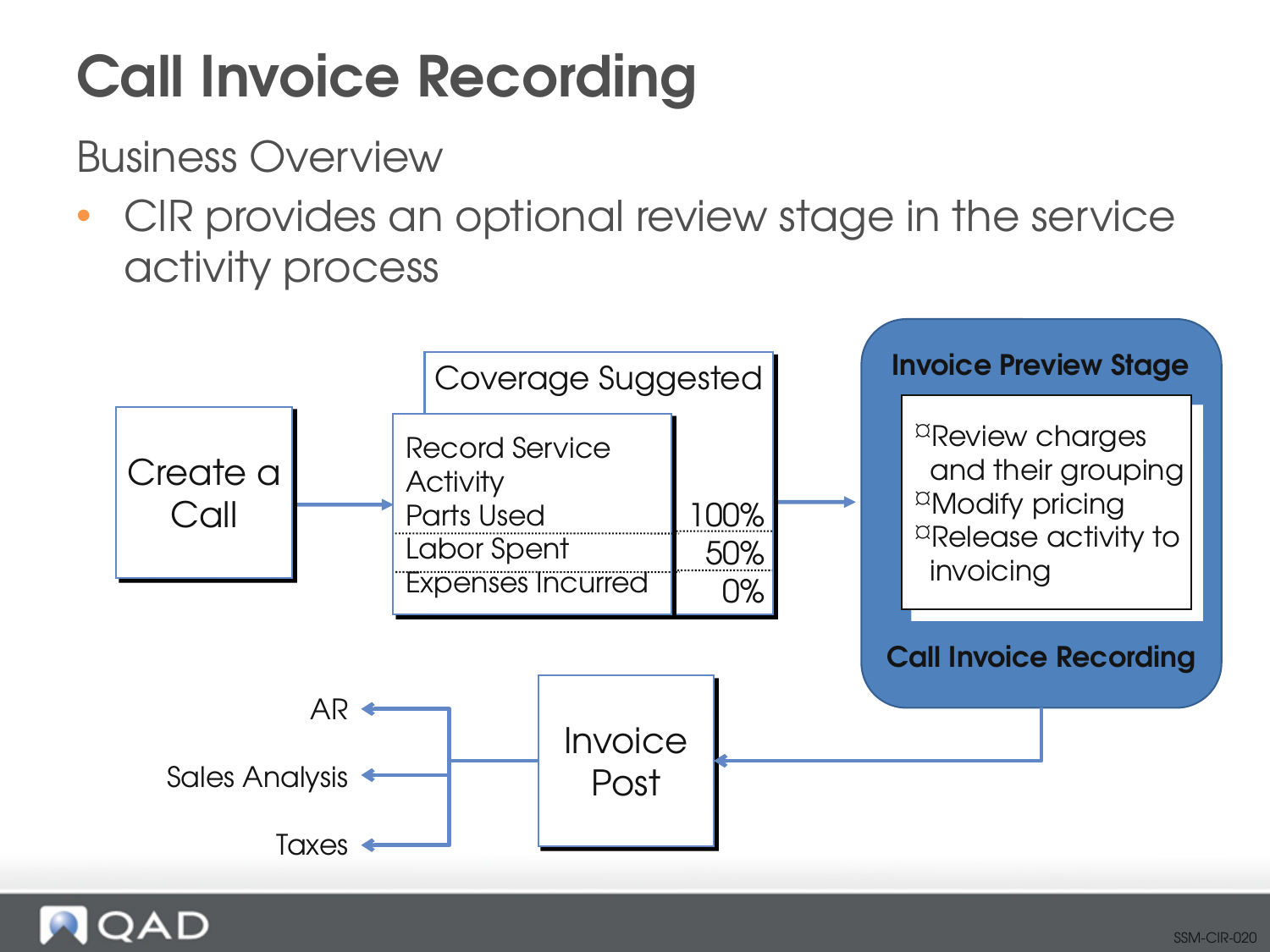

# Call Invoice Recording
Business Overview
CIR provides an optional review stage in the service activity process

Invoice Preview Stage
Coverage Suggested
Review charges
and their grouping
Modify pricing
Release activity to
invoicing
Create a
Call
Record Service
Activity
Parts Used
Labor Spent
Expenses Incurred
100%
50%
0%

Call Invoice Recording
Invoice
Post

AR

Sales Analysis

Taxes

SSM-CIR-020